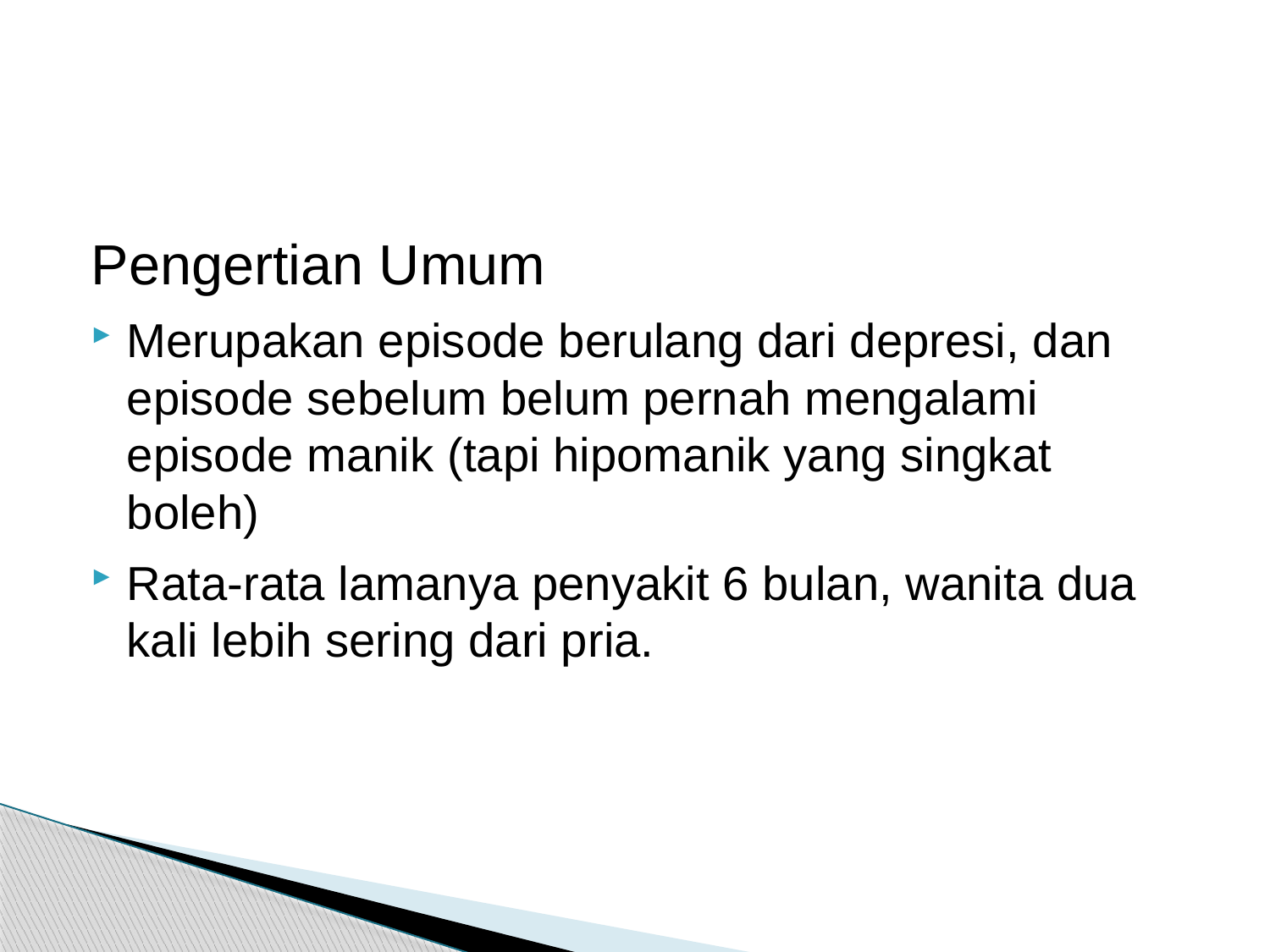

Pengertian Umum
Merupakan episode berulang dari depresi, dan episode sebelum belum pernah mengalami episode manik (tapi hipomanik yang singkat boleh)‏
Rata-rata lamanya penyakit 6 bulan, wanita dua kali lebih sering dari pria.